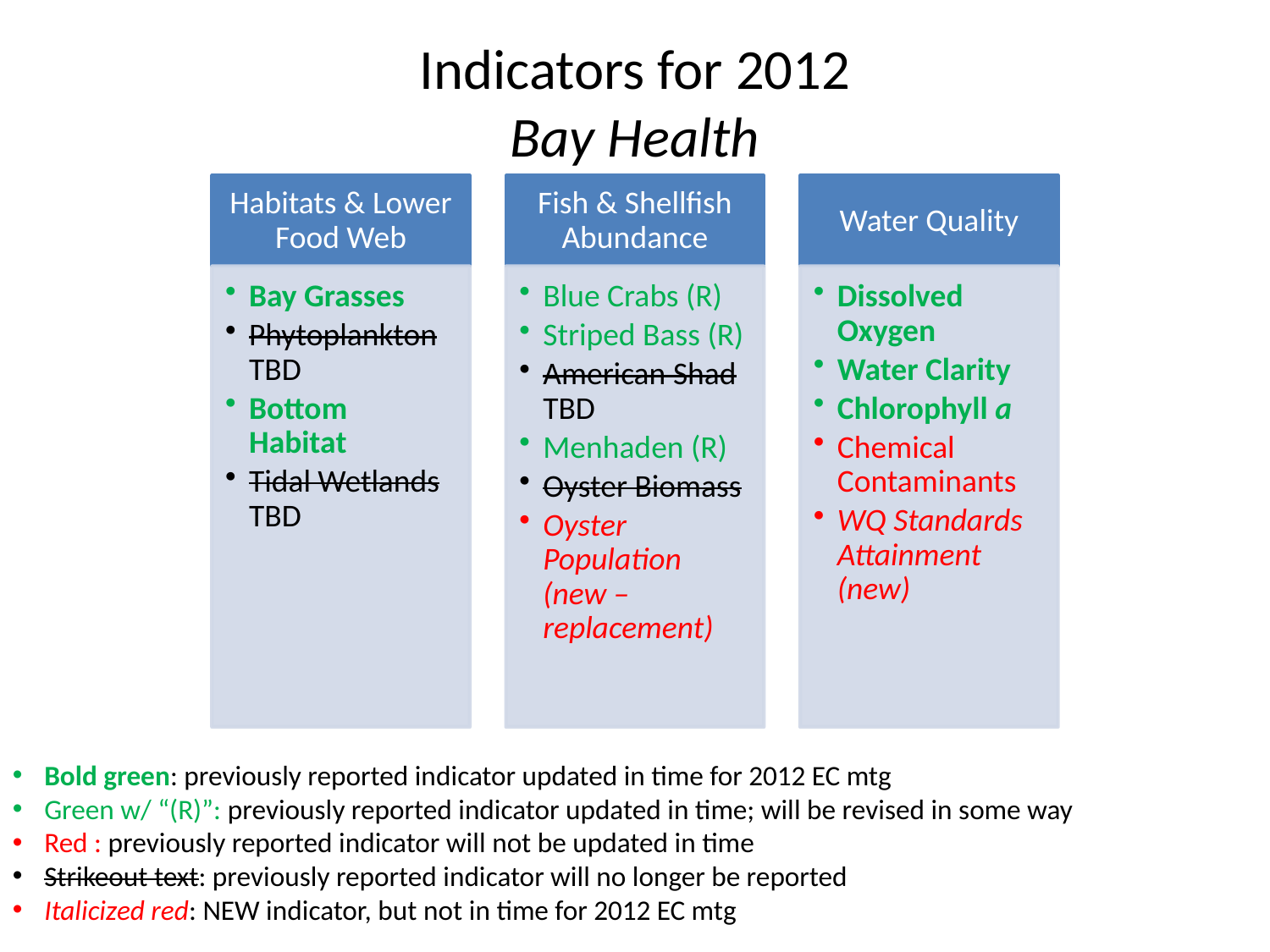

# Indicators for 2012 Bay Health
Habitats & Lower Food Web
Bay Grasses
Phytoplankton TBD
Bottom Habitat
Tidal Wetlands TBD
Fish & Shellfish Abundance
Blue Crabs (R)
Striped Bass (R)
American Shad TBD
Menhaden (R)
Oyster Biomass
Oyster Population (new – replacement)

Water Quality
Dissolved Oxygen
Water Clarity
Chlorophyll a
Chemical Contaminants
WQ Standards Attainment (new)

Bold green: previously reported indicator updated in time for 2012 EC mtg
Green w/ “(R)”: previously reported indicator updated in time; will be revised in some way
Red : previously reported indicator will not be updated in time
Strikeout text: previously reported indicator will no longer be reported
Italicized red: NEW indicator, but not in time for 2012 EC mtg